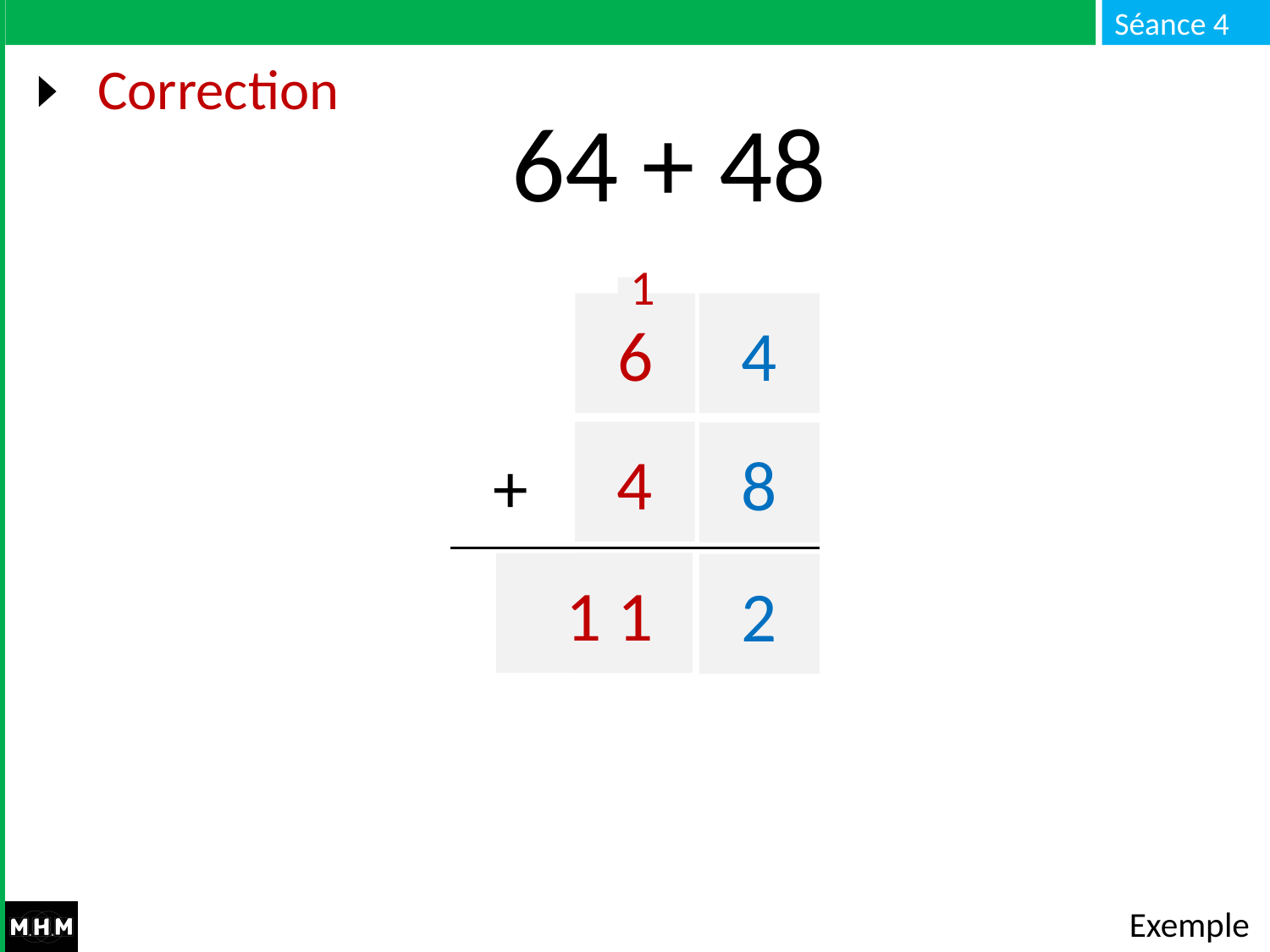

# Correction

64 + 48
1
6
4
+
4
8
...
...
  1 1
2
Exemple